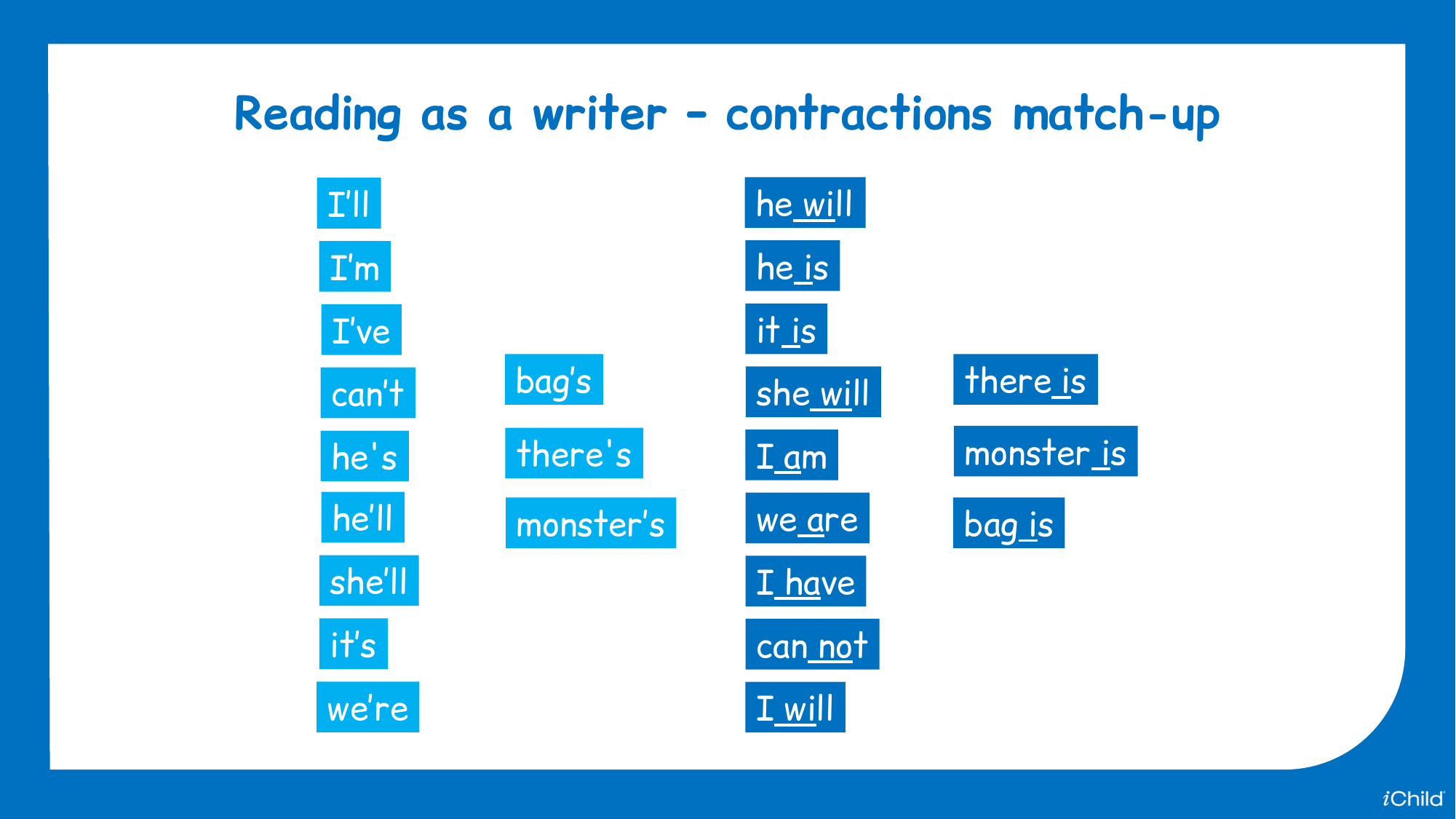

Reading as a writer – contractions match-up
he will
I’ll
he is
I’m
it is
I’ve
bag’s
there is
she will
can’t
monster is
there's
I am
he's
he’ll
we are
monster’s
bag is
she’ll
I have
it’s
can not
we’re
I will